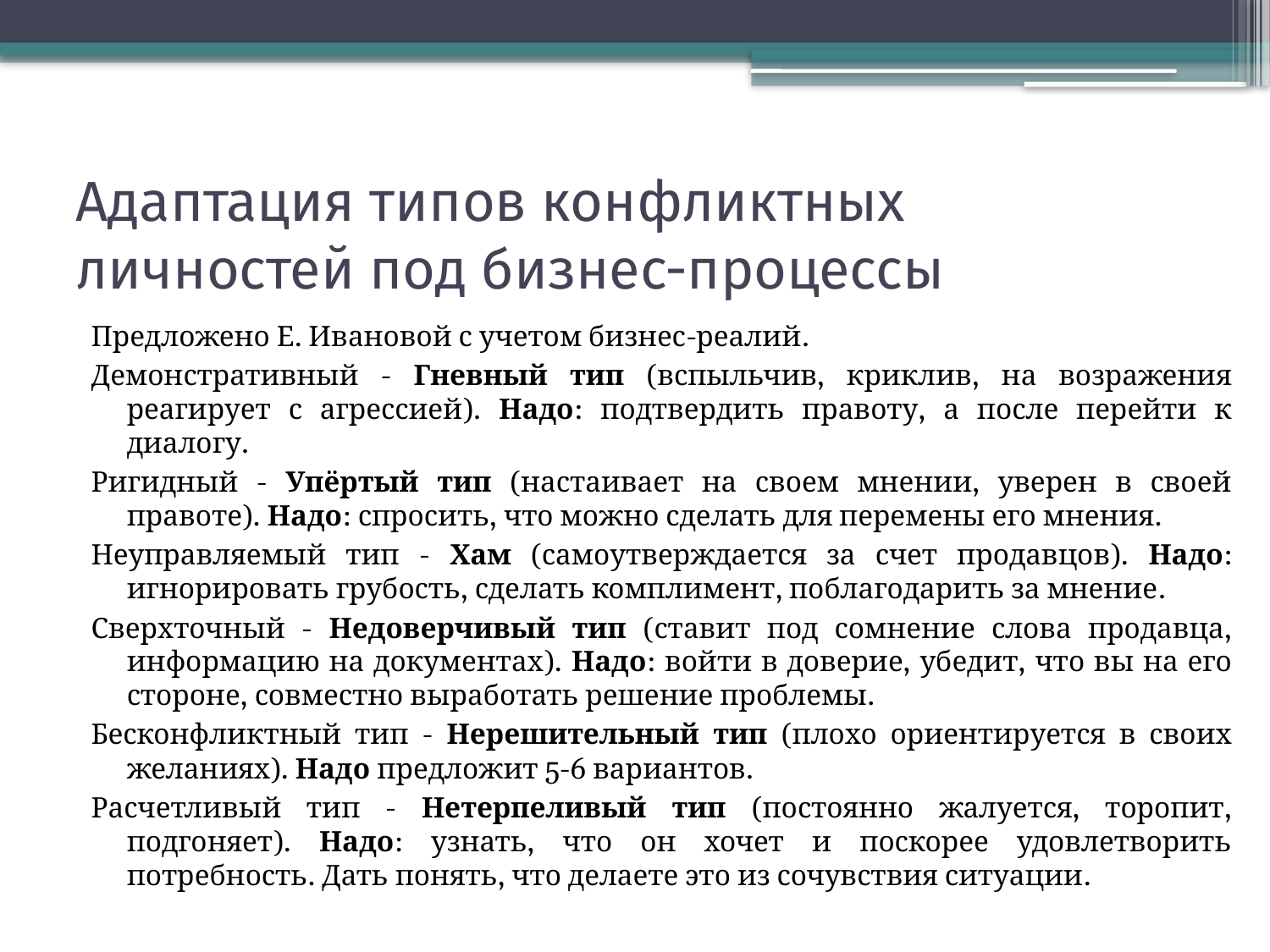

# Адаптация типов конфликтных личностей под бизнес-процессы
Предложено Е. Ивановой с учетом бизнес-реалий.
Демонстративный - Гневный тип (вспыльчив, криклив, на возражения реагирует с агрессией). Надо: подтвердить правоту, а после перейти к диалогу.
Ригидный - Упёртый тип (настаивает на своем мнении, уверен в своей правоте). Надо: спросить, что можно сделать для перемены его мнения.
Неуправляемый тип - Хам (самоутверждается за счет продавцов). Надо: игнорировать грубость, сделать комплимент, поблагодарить за мнение.
Сверхточный - Недоверчивый тип (ставит под сомнение слова продавца, информацию на документах). Надо: войти в доверие, убедит, что вы на его стороне, совместно выработать решение проблемы.
Бесконфликтный тип - Нерешительный тип (плохо ориентируется в своих желаниях). Надо предложит 5-6 вариантов.
Расчетливый тип - Нетерпеливый тип (постоянно жалуется, торопит, подгоняет). Надо: узнать, что он хочет и поскорее удовлетворить потребность. Дать понять, что делаете это из сочувствия ситуации.